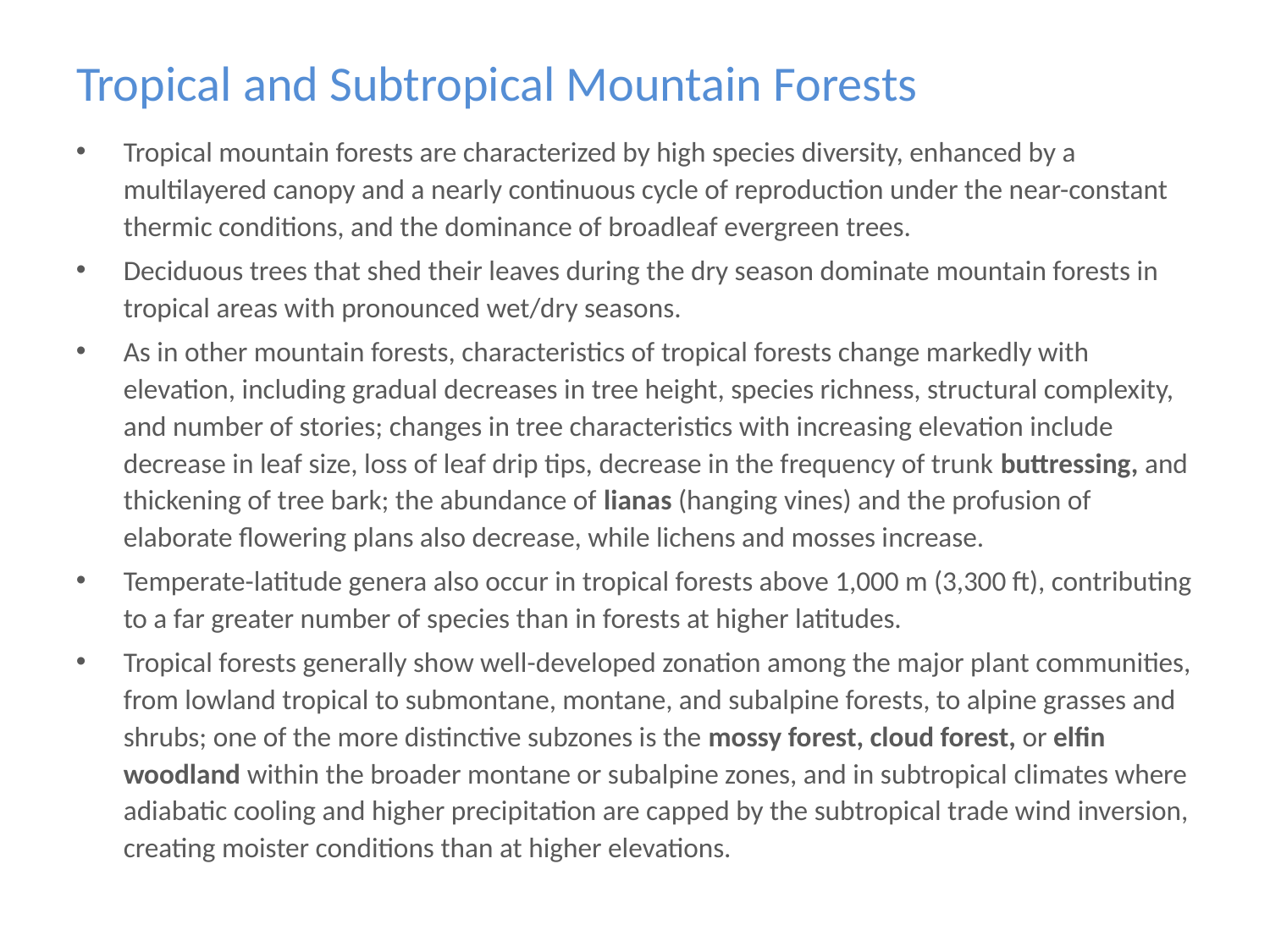

# Tropical and Subtropical Mountain Forests
Tropical mountain forests are characterized by high species diversity, enhanced by a multilayered canopy and a nearly continuous cycle of reproduction under the near-constant thermic conditions, and the dominance of broadleaf evergreen trees.
Deciduous trees that shed their leaves during the dry season dominate mountain forests in tropical areas with pronounced wet/dry seasons.
As in other mountain forests, characteristics of tropical forests change markedly with elevation, including gradual decreases in tree height, species richness, structural complexity, and number of stories; changes in tree characteristics with increasing elevation include decrease in leaf size, loss of leaf drip tips, decrease in the frequency of trunk buttressing, and thickening of tree bark; the abundance of lianas (hanging vines) and the profusion of elaborate flowering plans also decrease, while lichens and mosses increase.
Temperate-latitude genera also occur in tropical forests above 1,000 m (3,300 ft), contributing to a far greater number of species than in forests at higher latitudes.
Tropical forests generally show well-developed zonation among the major plant communities, from lowland tropical to submontane, montane, and subalpine forests, to alpine grasses and shrubs; one of the more distinctive subzones is the mossy forest, cloud forest, or elfin woodland within the broader montane or subalpine zones, and in subtropical climates where adiabatic cooling and higher precipitation are capped by the subtropical trade wind inversion, creating moister conditions than at higher elevations.